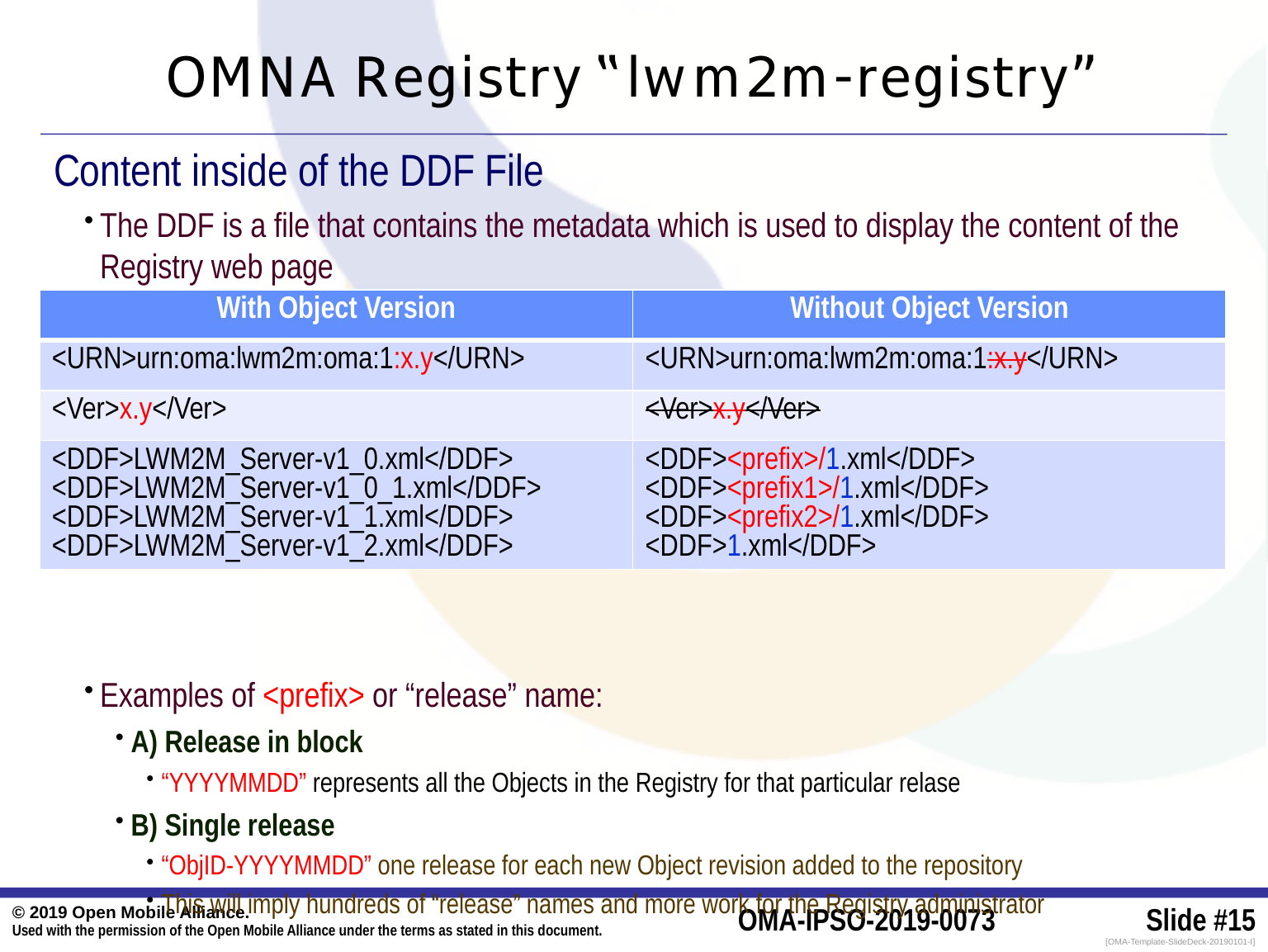

# OMNA Registry “lwm2m-registry”
Content inside of the DDF File
The DDF is a file that contains the metadata which is used to display the content of the Registry web page

Examples of <prefix> or “release” name:
A) Release in block
“YYYYMMDD” represents all the Objects in the Registry for that particular relase
B) Single release
“ObjID-YYYYMMDD” one release for each new Object revision added to the repository
This will imply hundreds of “release” names and more work for the Registry administrator

| With Object Version | Without Object Version |
| --- | --- |
| <URN>urn:oma:lwm2m:oma:1:x.y</URN> | <URN>urn:oma:lwm2m:oma:1:x.y</URN> |
| <Ver>x.y</Ver> | <Ver>x.y</Ver> |
| <DDF>LWM2M\_Server-v1\_0.xml</DDF> <DDF>LWM2M\_Server-v1\_0\_1.xml</DDF> <DDF>LWM2M\_Server-v1\_1.xml</DDF> <DDF>LWM2M\_Server-v1\_2.xml</DDF> | <DDF><prefix>/1.xml</DDF> <DDF><prefix1>/1.xml</DDF> <DDF><prefix2>/1.xml</DDF> <DDF>1.xml</DDF> |